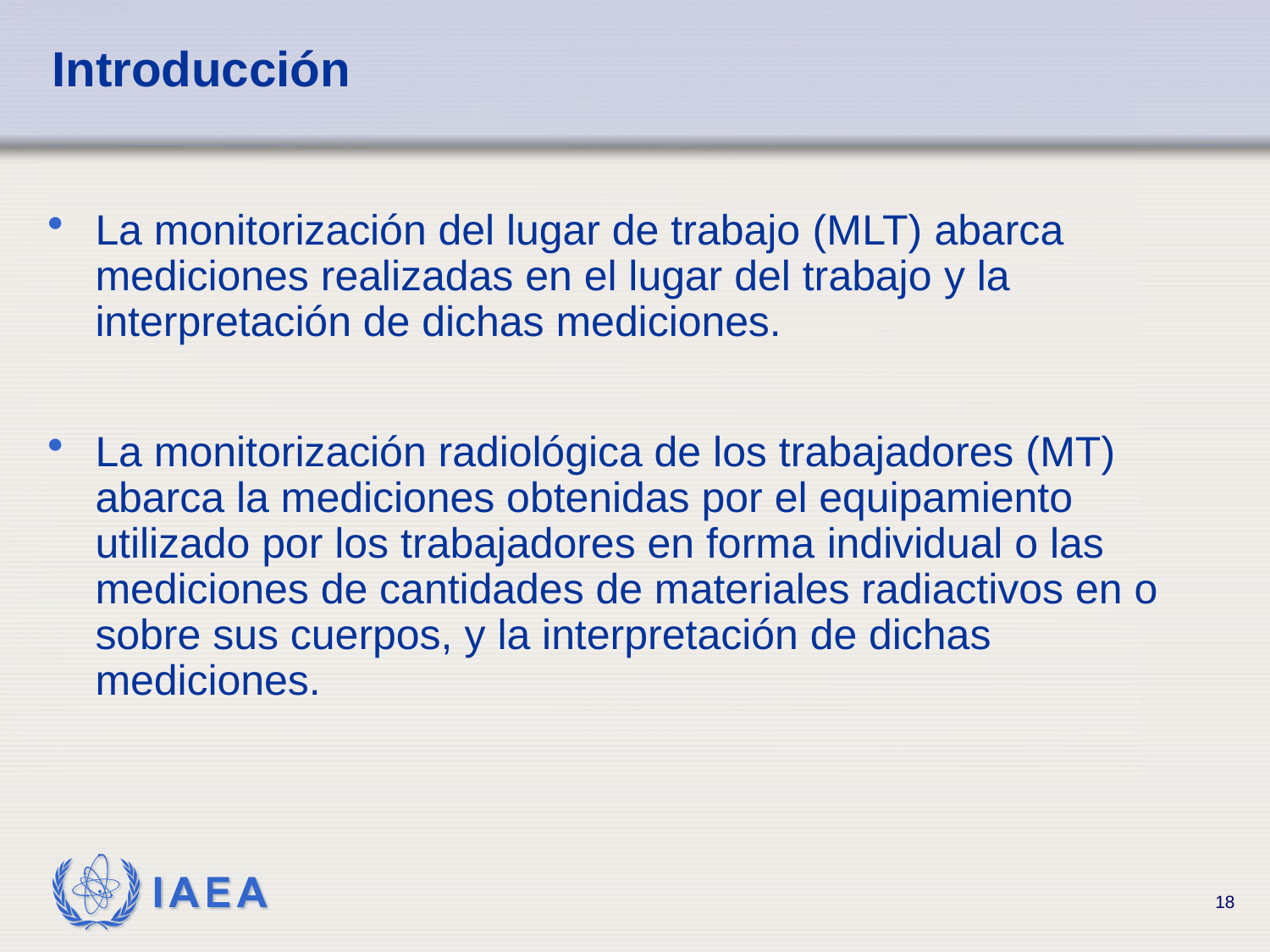

# Introducción
La monitorización del lugar de trabajo (MLT) abarca mediciones realizadas en el lugar del trabajo y la interpretación de dichas mediciones.

La monitorización radiológica de los trabajadores (MT) abarca la mediciones obtenidas por el equipamiento utilizado por los trabajadores en forma individual o las mediciones de cantidades de materiales radiactivos en o sobre sus cuerpos, y la interpretación de dichas mediciones.

18